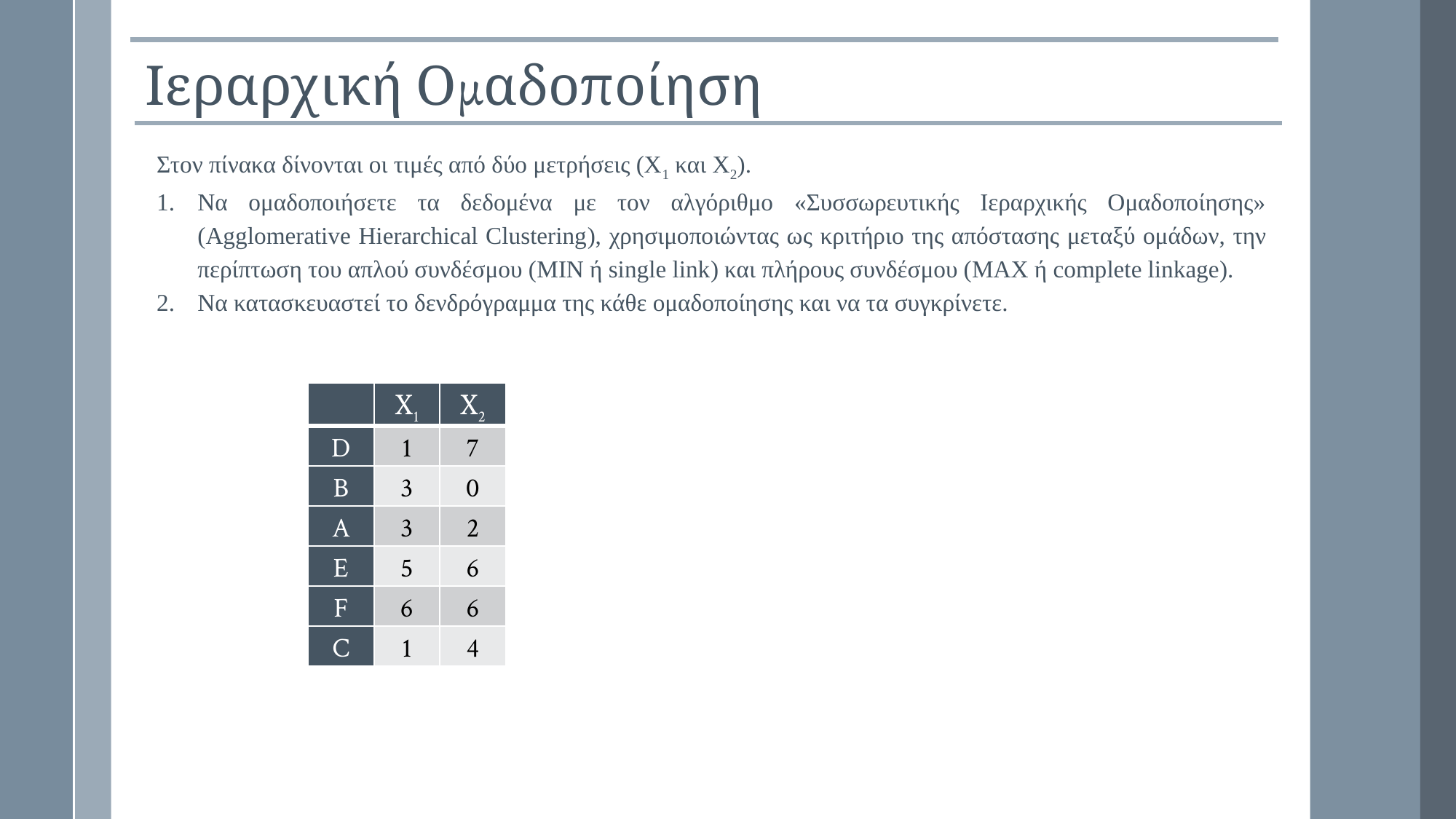

Ιεραρχική Ομαδοποίηση
Στον πίνακα δίνονται οι τιμές από δύο μετρήσεις (Χ1 και Χ2).
Να ομαδοποιήσετε τα δεδομένα με τον αλγόριθμο «Συσσωρευτικής Ιεραρχικής Ομαδοποίησης» (Agglomerative Hierarchical Clustering), χρησιμοποιώντας ως κριτήριο της απόστασης μεταξύ ομάδων, την περίπτωση του απλού συνδέσμου (MIN ή single link) και πλήρους συνδέσμου (MAX ή complete linkage).
Να κατασκευαστεί το δενδρόγραμμα της κάθε ομαδοποίησης και να τα συγκρίνετε.
|  | Χ1 | Χ2 |
| --- | --- | --- |
| D | 1 | 7 |
| B | 3 | 0 |
| A | 3 | 2 |
| E | 5 | 6 |
| F | 6 | 6 |
| C | 1 | 4 |